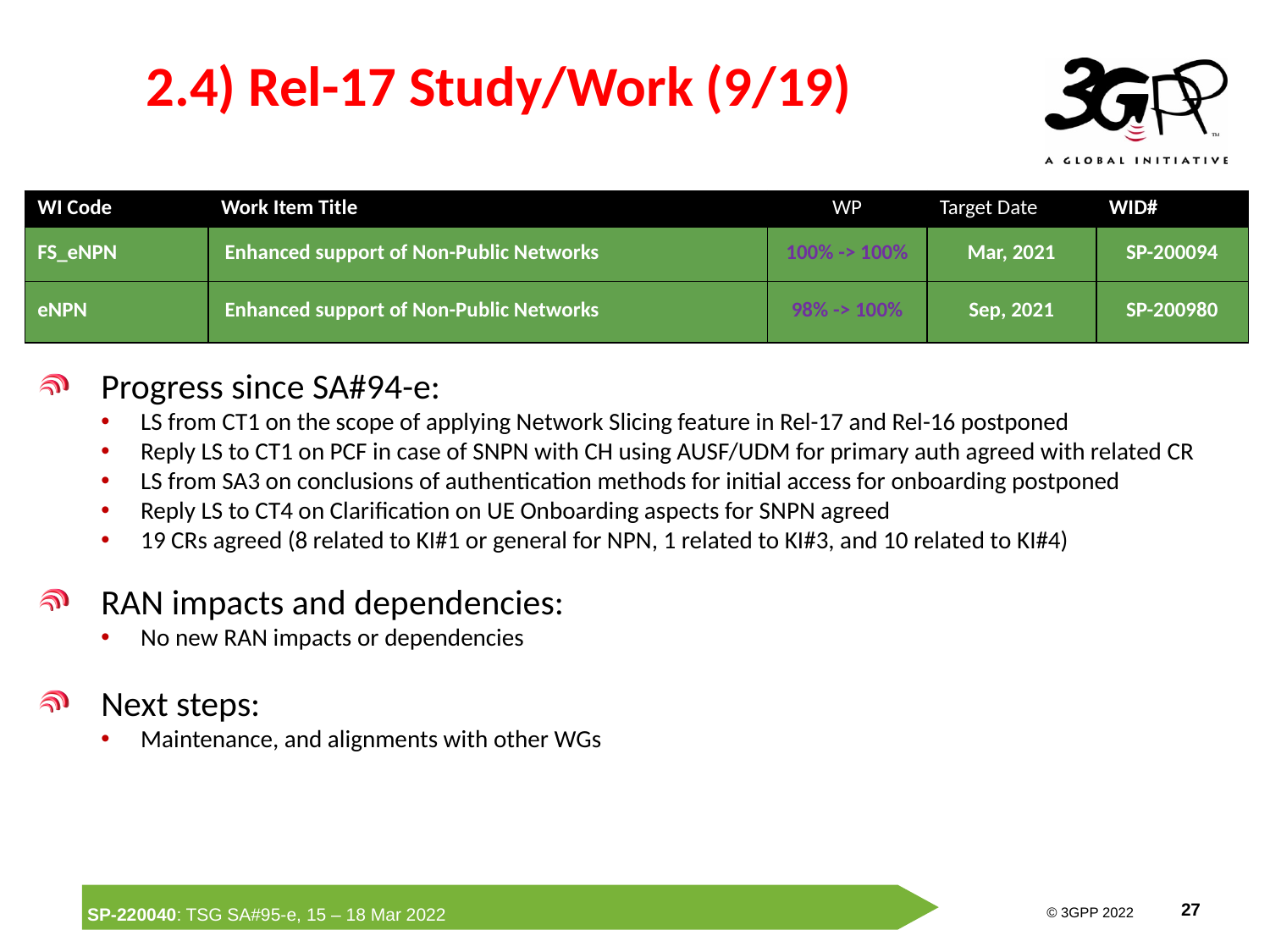

# 2.4) Rel-17 Study/Work (9/19)
| WI Code | Work Item Title | WP | Target Date | WID# |
| --- | --- | --- | --- | --- |
| FS\_eNPN | Enhanced support of Non-Public Networks | 100% -> 100% | Mar, 2021 | SP-200094 |
| eNPN | Enhanced support of Non-Public Networks | 98% -> 100% | Sep, 2021 | SP-200980 |
Progress since SA#94-e:
LS from CT1 on the scope of applying Network Slicing feature in Rel-17 and Rel-16 postponed
Reply LS to CT1 on PCF in case of SNPN with CH using AUSF/UDM for primary auth agreed with related CR
LS from SA3 on conclusions of authentication methods for initial access for onboarding postponed
Reply LS to CT4 on Clarification on UE Onboarding aspects for SNPN agreed
19 CRs agreed (8 related to KI#1 or general for NPN, 1 related to KI#3, and 10 related to KI#4)

RAN impacts and dependencies:
No new RAN impacts or dependencies

Next steps:
Maintenance, and alignments with other WGs